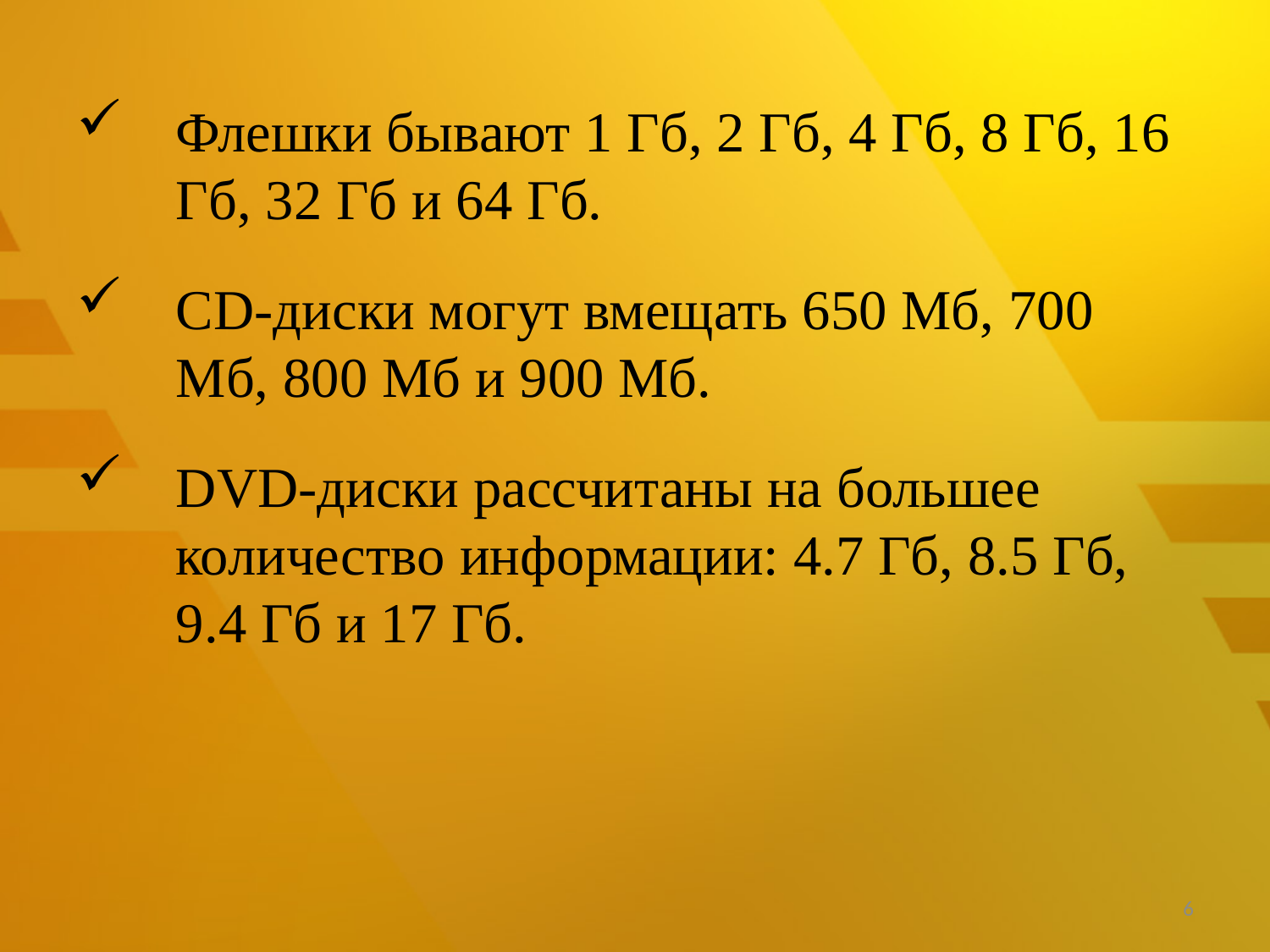

Флешки бывают 1 Гб, 2 Гб, 4 Гб, 8 Гб, 16 Гб, 32 Гб и 64 Гб.
CD-диски могут вмещать 650 Мб, 700 Мб, 800 Мб и 900 Мб.
DVD-диски рассчитаны на большее количество информации: 4.7 Гб, 8.5 Гб, 9.4 Гб и 17 Гб.

6